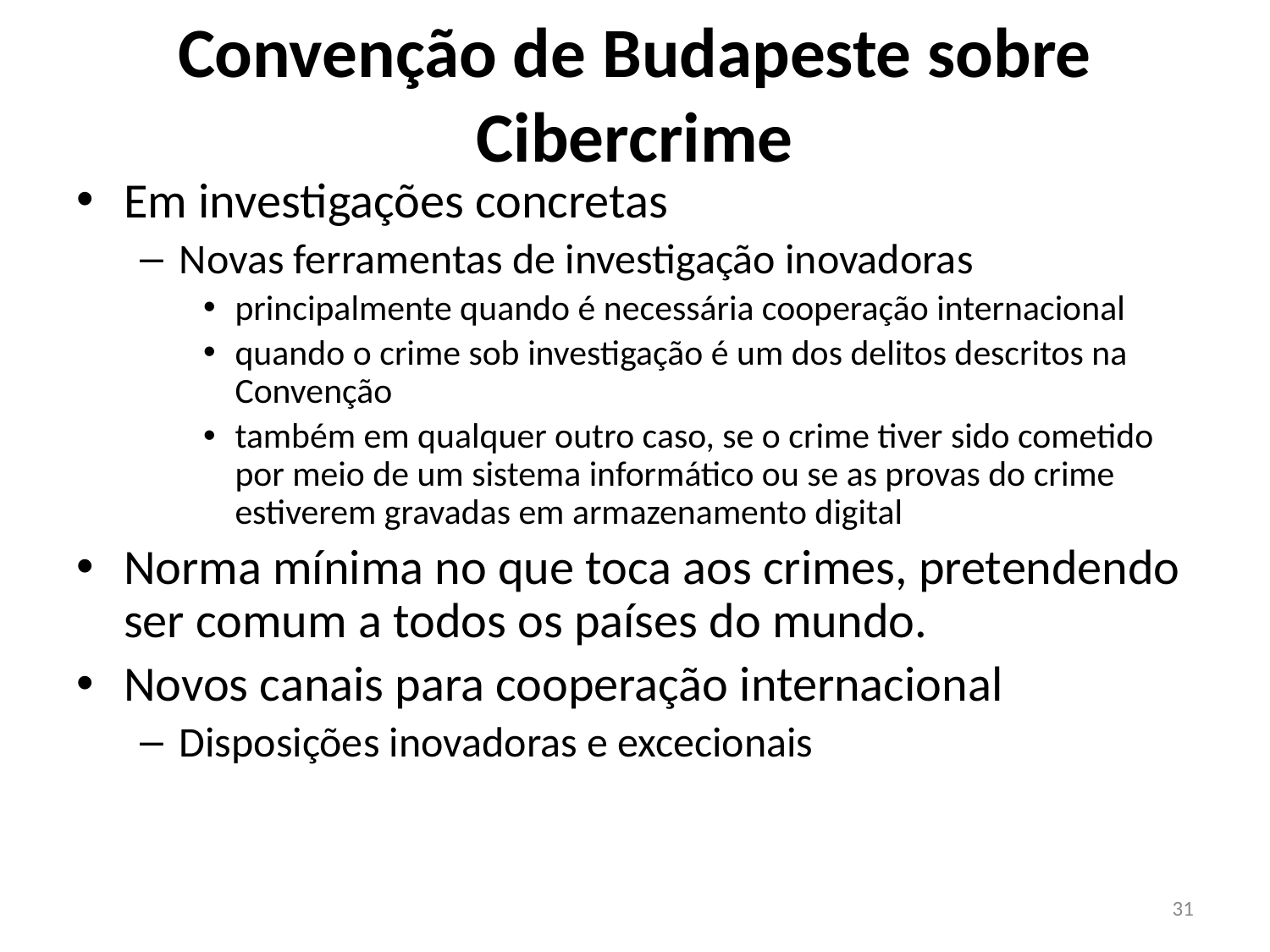

# Convenção de Budapeste sobre Cibercrime
Em investigações concretas
Novas ferramentas de investigação inovadoras
principalmente quando é necessária cooperação internacional
quando o crime sob investigação é um dos delitos descritos na Convenção
também em qualquer outro caso, se o crime tiver sido cometido por meio de um sistema informático ou se as provas do crime estiverem gravadas em armazenamento digital
Norma mínima no que toca aos crimes, pretendendo ser comum a todos os países do mundo.
Novos canais para cooperação internacional
Disposições inovadoras e excecionais
31